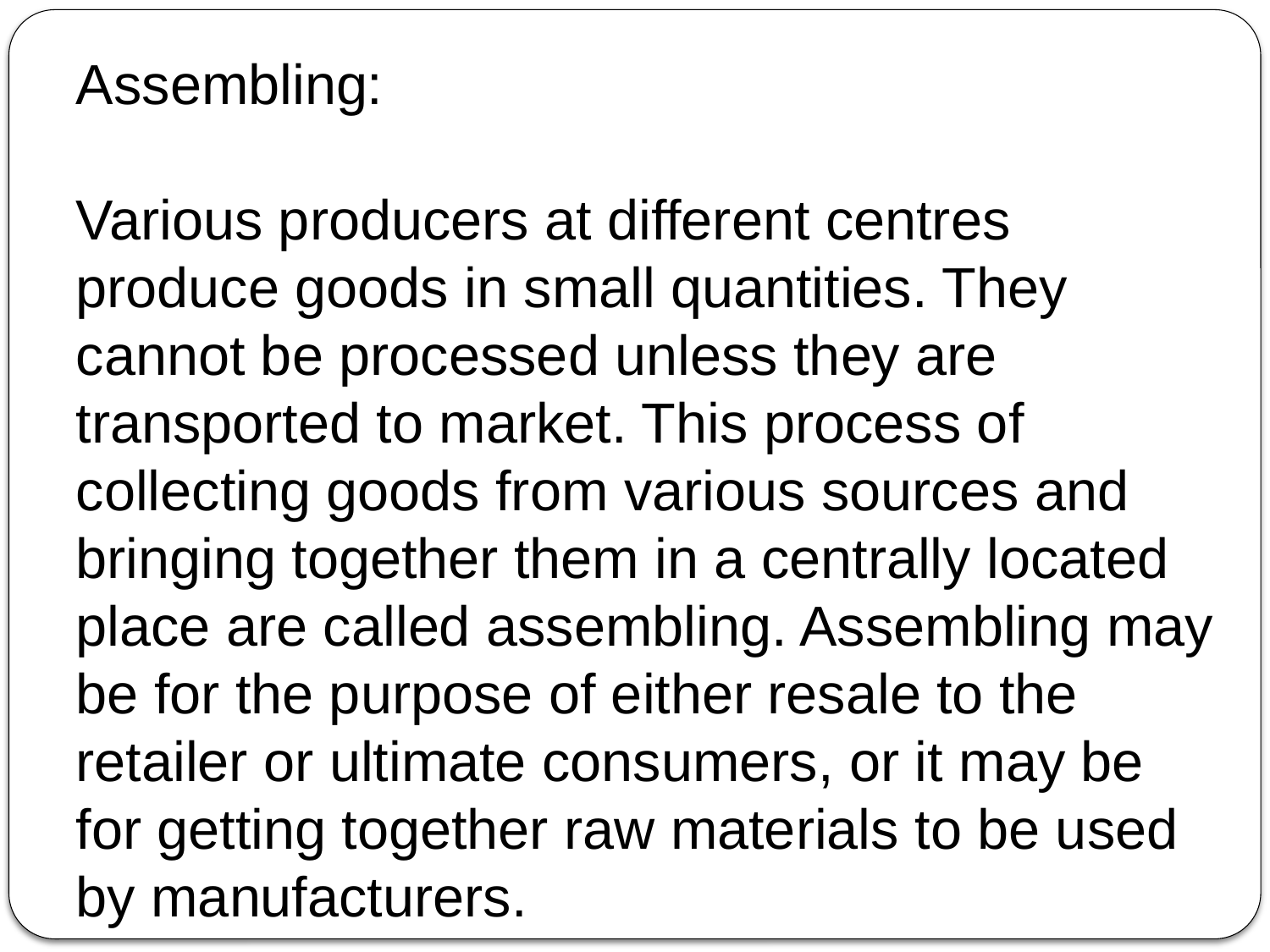

Assembling:
Various producers at different centres produce goods in small quantities. They cannot be processed unless they are transported to market. This process of collecting goods from various sources and bringing together them in a centrally located place are called assembling. Assembling may be for the purpose of either resale to the retailer or ultimate consumers, or it may be for getting together raw materials to be used by manufacturers.